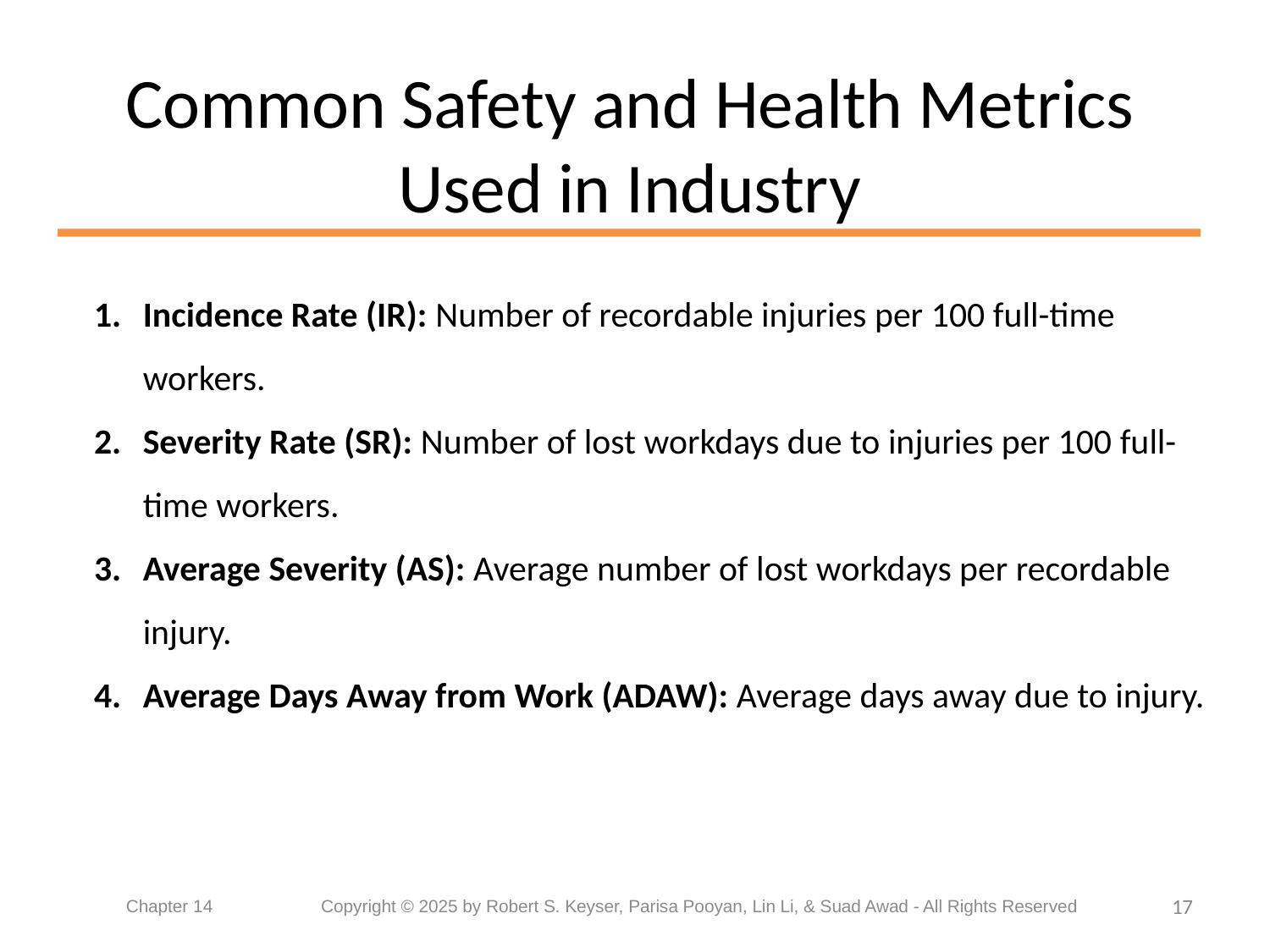

# Common Safety and Health Metrics Used in Industry

Incidence Rate (IR): Number of recordable injuries per 100 full-time workers.
Severity Rate (SR): Number of lost workdays due to injuries per 100 full-time workers.
Average Severity (AS): Average number of lost workdays per recordable injury.
Average Days Away from Work (ADAW): Average days away due to injury.
17
Chapter 14	              Copyright © 2025 by Robert S. Keyser, Parisa Pooyan, Lin Li, & Suad Awad - All Rights Reserved